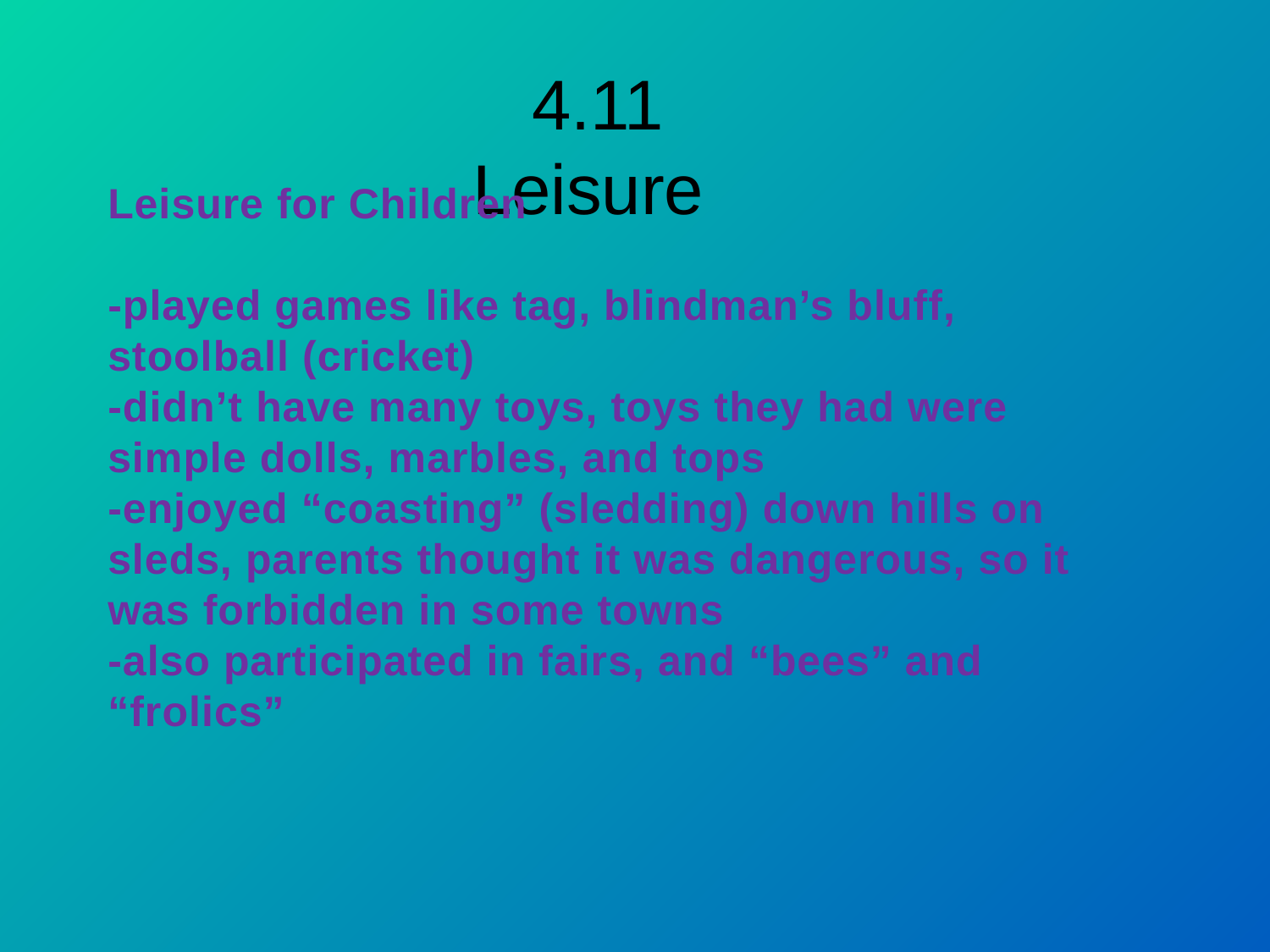

4.11 Leisure
Leisure for Children

-played games like tag, blindman’s bluff, stoolball (cricket)
-didn’t have many toys, toys they had were simple dolls, marbles, and tops
-enjoyed “coasting” (sledding) down hills on sleds, parents thought it was dangerous, so it was forbidden in some towns
-also participated in fairs, and “bees” and “frolics”